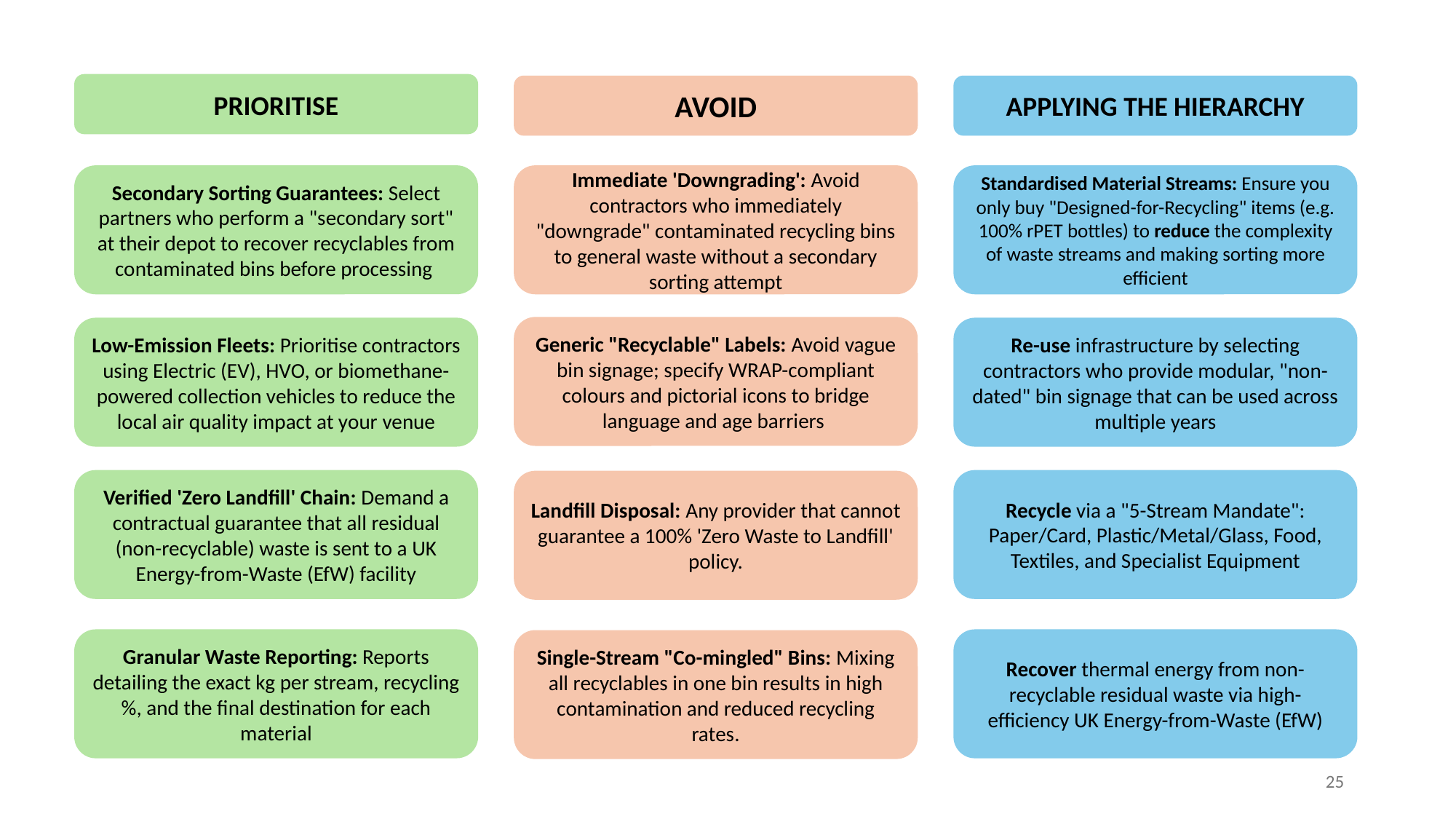

PRIORITISE
AVOID
APPLYING THE HIERARCHY
Immediate 'Downgrading': Avoid contractors who immediately "downgrade" contaminated recycling bins to general waste without a secondary sorting attempt
Secondary Sorting Guarantees: Select partners who perform a "secondary sort" at their depot to recover recyclables from contaminated bins before processing
Standardised Material Streams: Ensure you only buy "Designed-for-Recycling" items (e.g. 100% rPET bottles) to reduce the complexity of waste streams and making sorting more efficient
Generic "Recyclable" Labels: Avoid vague bin signage; specify WRAP-compliant colours and pictorial icons to bridge language and age barriers
Low-Emission Fleets: Prioritise contractors using Electric (EV), HVO, or biomethane-powered collection vehicles to reduce the local air quality impact at your venue
Re-use infrastructure by selecting contractors who provide modular, "non-dated" bin signage that can be used across multiple years
Verified 'Zero Landfill' Chain: Demand a contractual guarantee that all residual (non-recyclable) waste is sent to a UK Energy-from-Waste (EfW) facility
Recycle via a "5-Stream Mandate": Paper/Card, Plastic/Metal/Glass, Food, Textiles, and Specialist Equipment
Landfill Disposal: Any provider that cannot guarantee a 100% 'Zero Waste to Landfill' policy.
Granular Waste Reporting: Reports detailing the exact kg per stream, recycling %, and the final destination for each material
Recover thermal energy from non-recyclable residual waste via high-efficiency UK Energy-from-Waste (EfW)
Single-Stream "Co-mingled" Bins: Mixing all recyclables in one bin results in high contamination and reduced recycling rates.
25